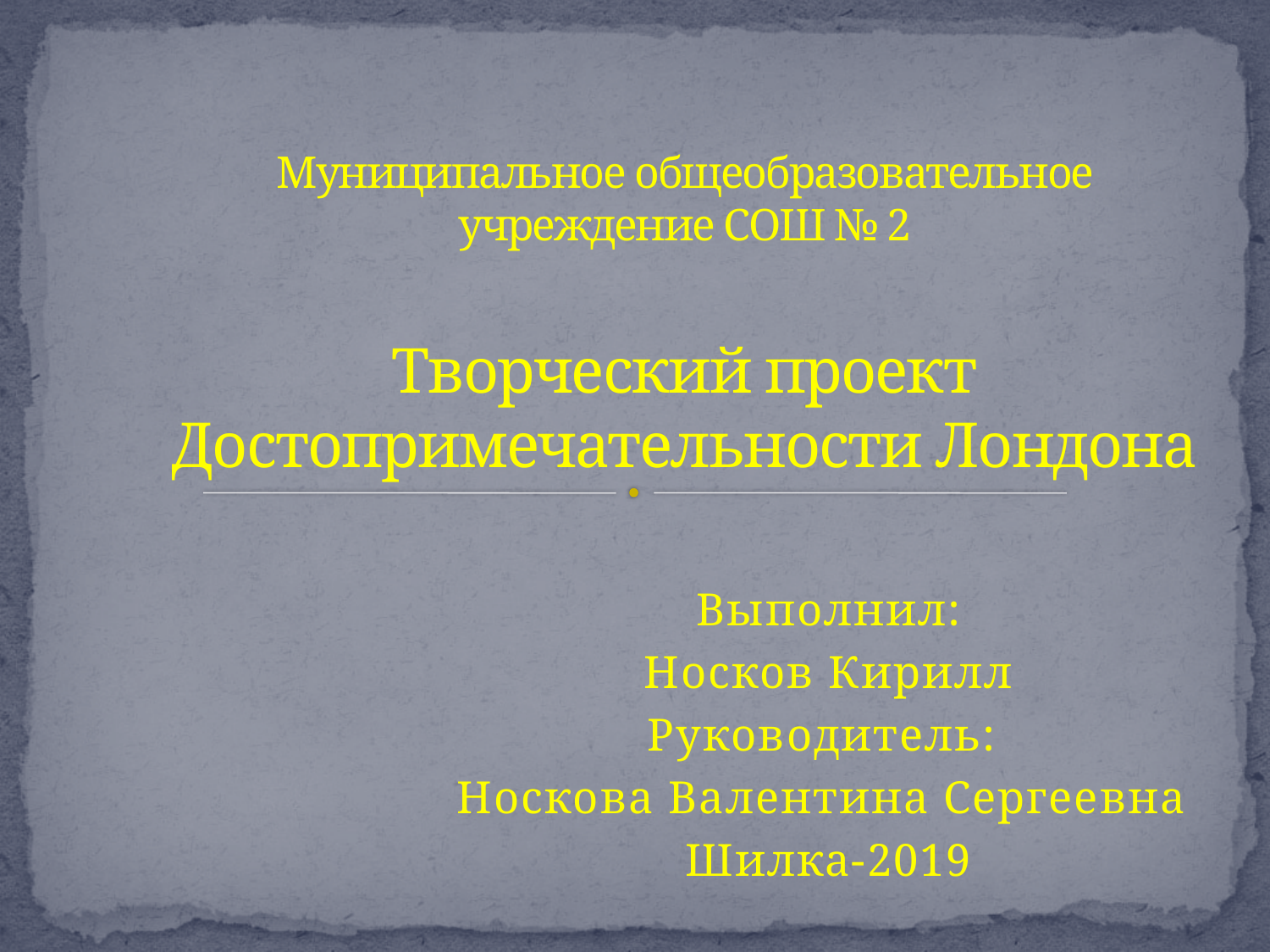

# Муниципальное общеобразовательное учреждение СОШ № 2 Творческий проект Достопримечательности Лондона
Выполнил:
Носков Кирилл
Руководитель:
Носкова Валентина Сергеевна
Шилка-2019